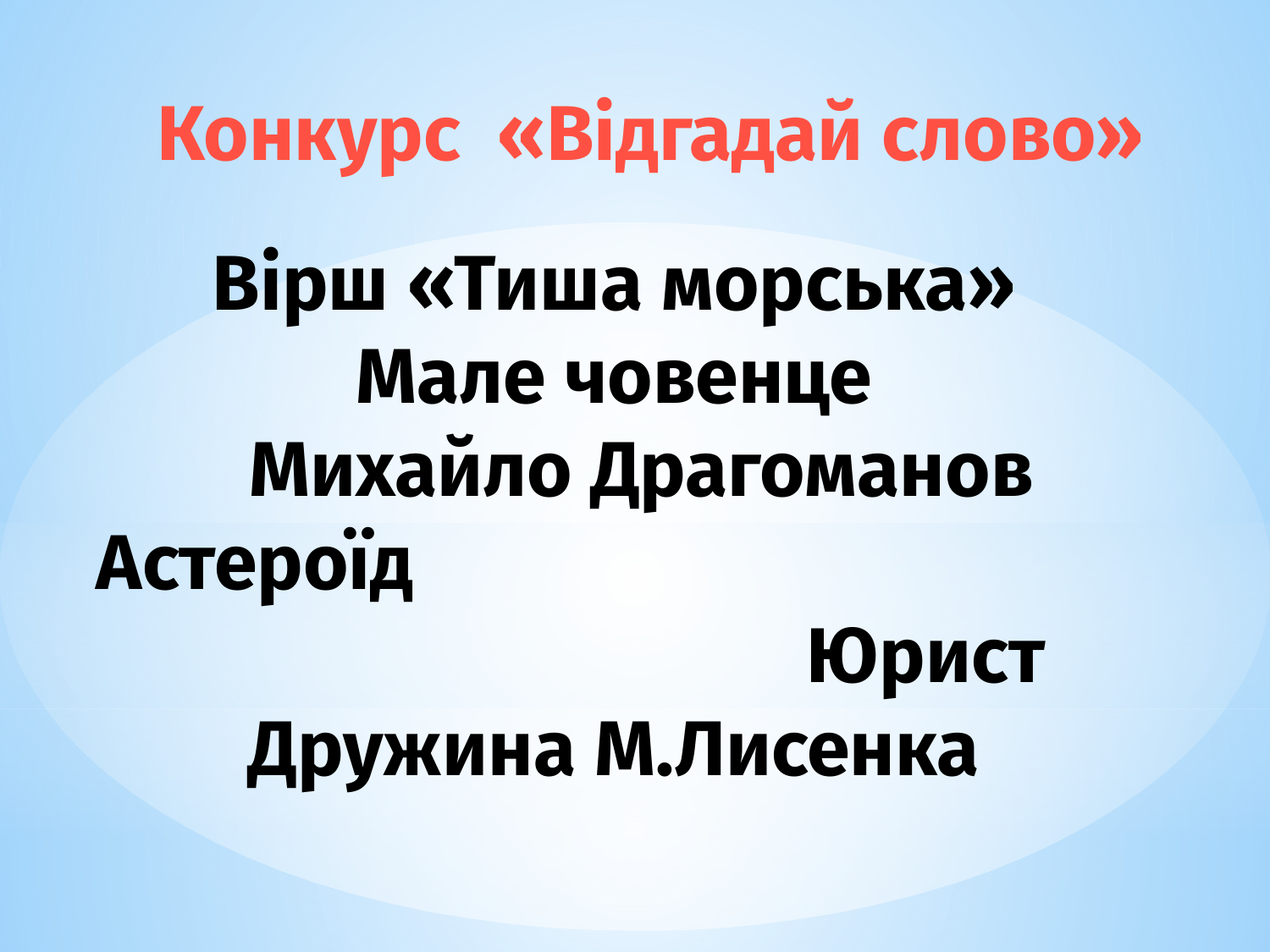

Конкурс  «Відгадай слово»
# Вірш «Тиша морська» Мале човенце Михайло Драгоманов Астероїд                                                                          Юрист Дружина М.Лисенка